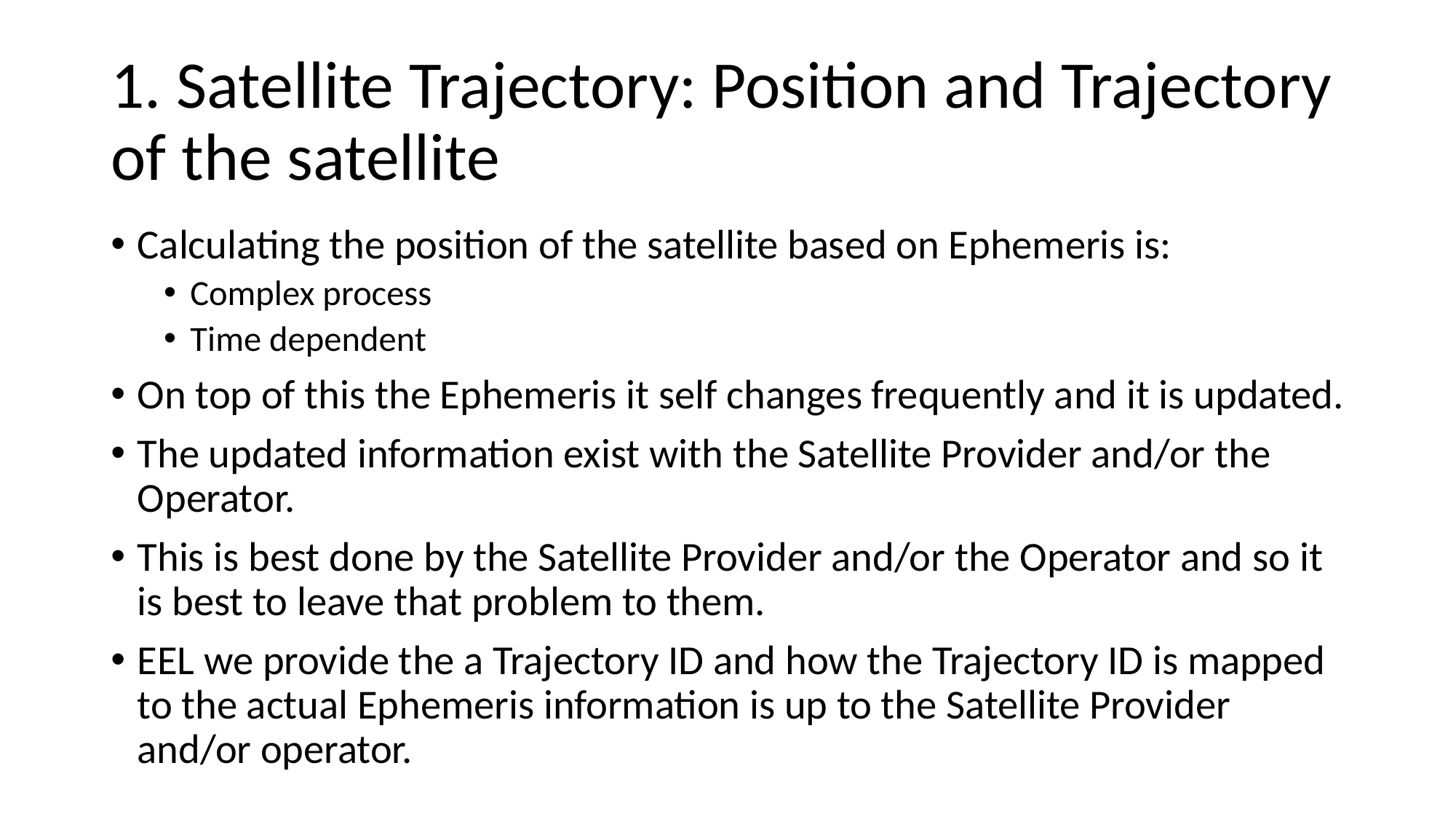

# 1. Satellite Trajectory: Position and Trajectory of the satellite
Calculating the position of the satellite based on Ephemeris is:
Complex process
Time dependent
On top of this the Ephemeris it self changes frequently and it is updated.
The updated information exist with the Satellite Provider and/or the Operator.
This is best done by the Satellite Provider and/or the Operator and so it is best to leave that problem to them.
EEL we provide the a Trajectory ID and how the Trajectory ID is mapped to the actual Ephemeris information is up to the Satellite Provider and/or operator.